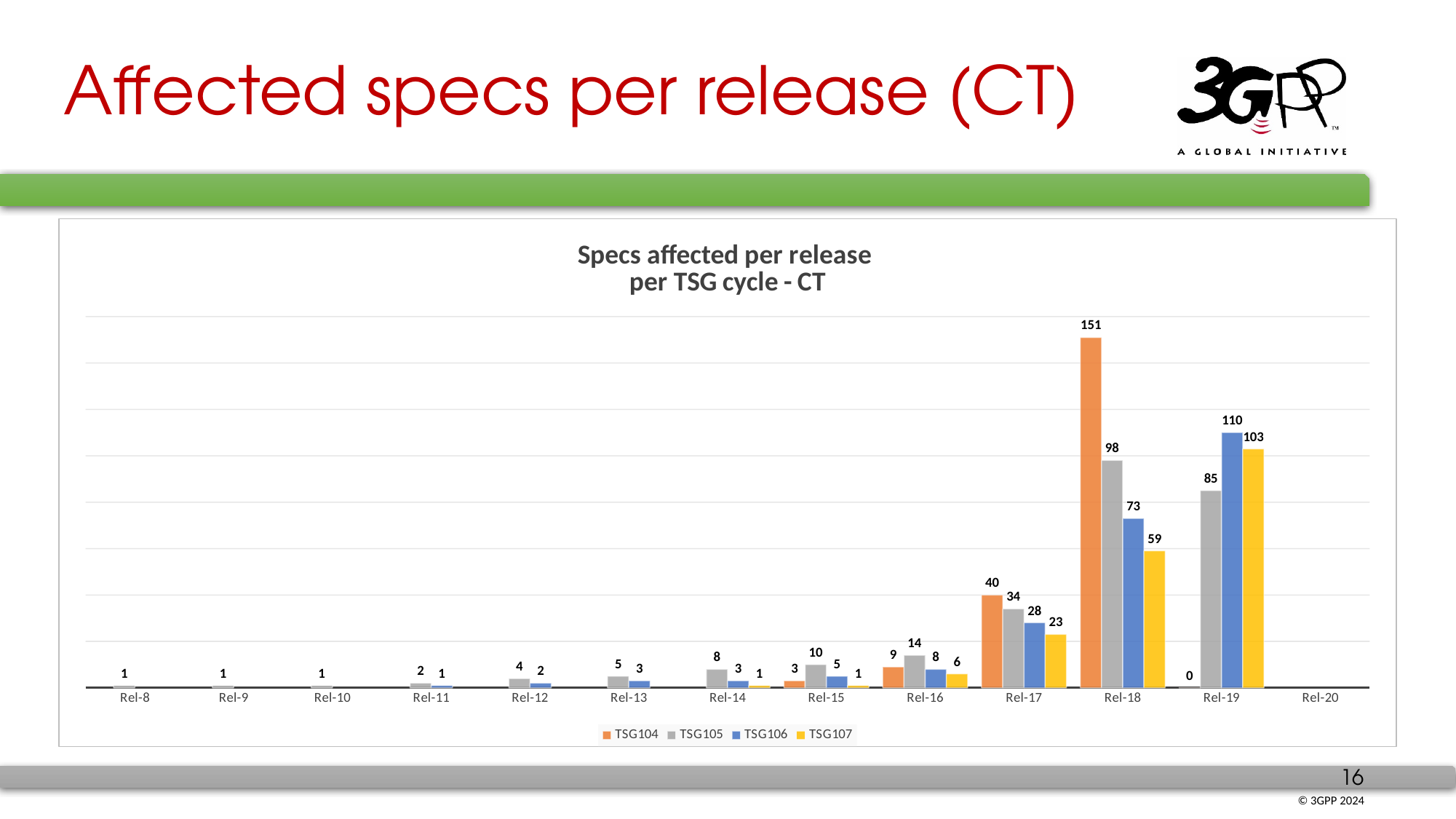

# Affected specs per release (CT)

### Chart: Specs affected per release per TSG cycle - CT

| Category | TSG104 | TSG105 | TSG106 | TSG107 |
|---|---|---|---|---|
| Rel-8 | None | 1.0 | None | None |
| Rel-9 | None | 1.0 | None | None |
| Rel-10 | None | 1.0 | None | None |
| Rel-11 | None | 2.0 | 1.0 | None |
| Rel-12 | None | 4.0 | 2.0 | None |
| Rel-13 | None | 5.0 | 3.0 | None |
| Rel-14 | None | 8.0 | 3.0 | 1.0 |
| Rel-15 | 3.0 | 10.0 | 5.0 | 1.0 |
| Rel-16 | 9.0 | 14.0 | 8.0 | 6.0 |
| Rel-17 | 40.0 | 34.0 | 28.0 | 23.0 |
| Rel-18 | 151.0 | 98.0 | 73.0 | 59.0 |
| Rel-19 | 0.0 | 85.0 | 110.0 | 103.0 |
| Rel-20 | None | None | None | None |